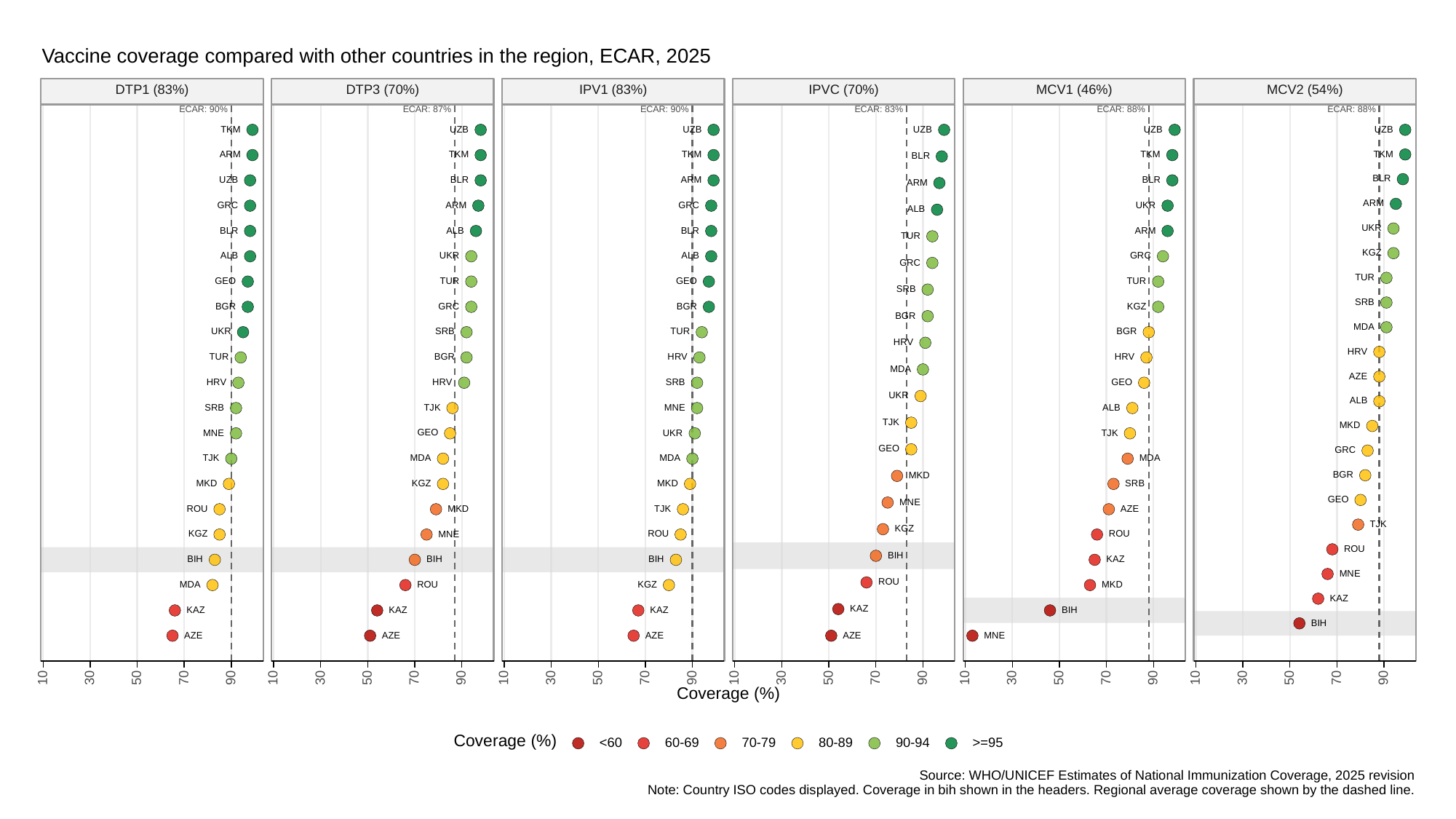

Vaccine coverage compared with other countries in the region, ECAR, 2025

DTP1 (83%)
DTP3 (70%)
IPV1 (83%)
IPVC (70%)
MCV1 (46%)
MCV2 (54%)

ECAR: 90%
ECAR: 87%
ECAR: 90%
ECAR: 83%
ECAR: 88%
ECAR: 88%

UZB
UZB
UZB
UZB
UZB
TKM

TKM
ARM
TKM
TKM
TKM
BLR

BLR
UZB
BLR
ARM
BLR

ARM

ARM
GRC
GRC
UKR
ARM

ALB

UKR

BLR
ALB
BLR
ARM

TUR

KGZ

GRC
UKR
ALB
ALB

GRC

TUR

GEO
GEO
TUR
TUR

SRB

SRB

BGR
GRC
BGR
KGZ

BGR

MDA

SRB
BGR
UKR
TUR

HRV

HRV

BGR
TUR
HRV
HRV

MDA

AZE

GEO
SRB
HRV
HRV

UKR

ALB

SRB
TJK
MNE
ALB

TJK

MKD

GEO
UKR
TJK
MNE

GEO
GRC

TJK
MDA
MDA
MDA

BGR
MKD

KGZ
SRB
MKD
MKD

GEO

MNE

ROU
TJK
MKD
AZE

TJK

KGZ

ROU
ROU
KGZ
MNE

ROU

BIH

BIH
BIH
BIH
KAZ

MNE

ROU

ROU
KGZ
MDA
MKD

KAZ

KAZ
KAZ
KAZ
KAZ
BIH

BIH

AZE
AZE
AZE
AZE
MNE

30
30
30
30
30
30
10
50
70
90
10
50
70
90
10
50
70
90
10
50
70
90
10
50
70
90
10
50
70
90
Coverage (%)
Coverage (%)

<60
60-69
70-79
80-89
90-94
>=95
Source: WHO/UNICEF Estimates of National Immunization Coverage, 2025 revision
Note: Country ISO codes displayed. Coverage in bih shown in the headers. Regional average coverage shown by the dashed line.